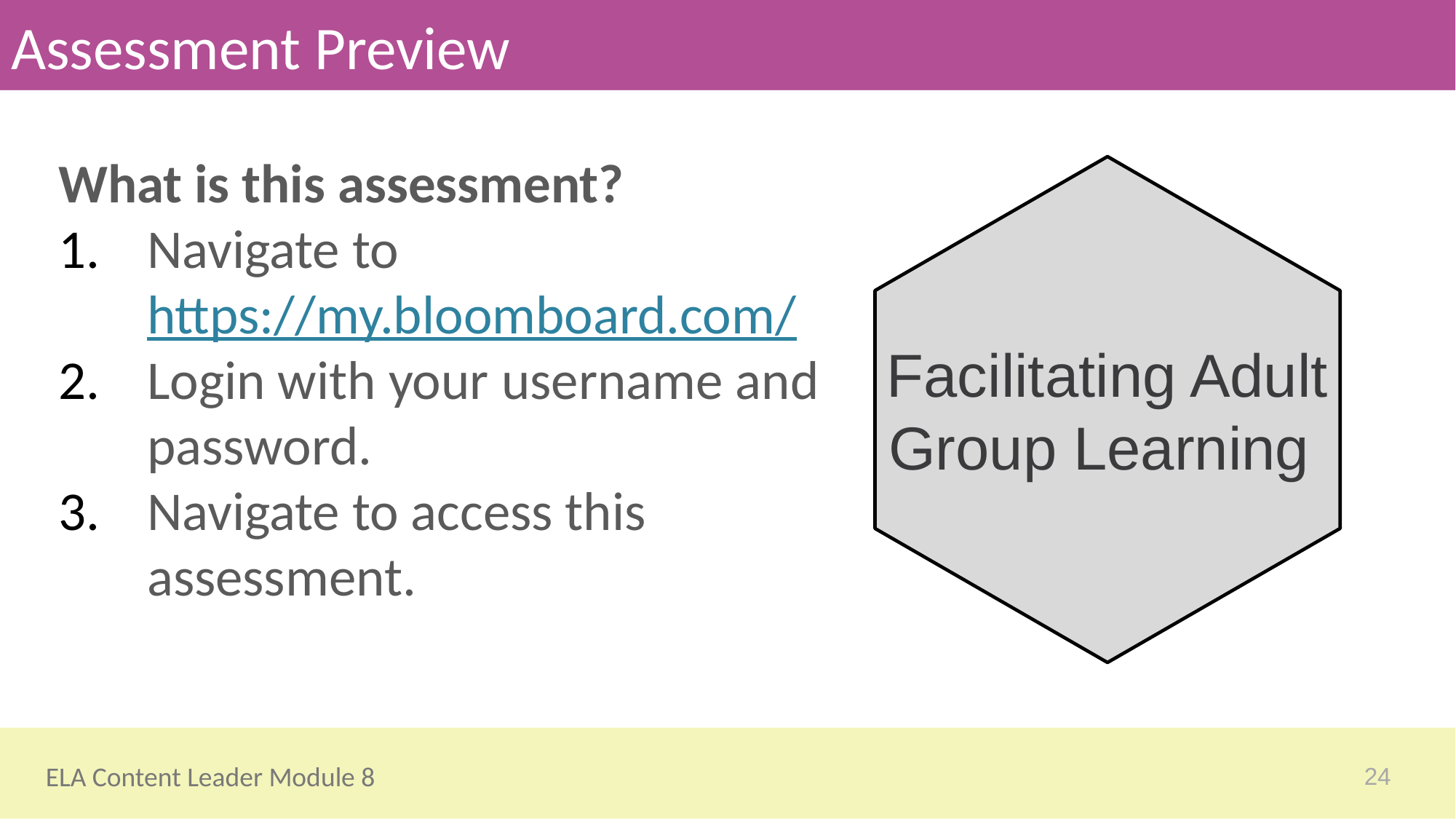

# Assessment Preview
What is this assessment?
Navigate to https://my.bloomboard.com/
Login with your username and password.
Navigate to access this assessment.

Facilitating Adult Group Learning
24